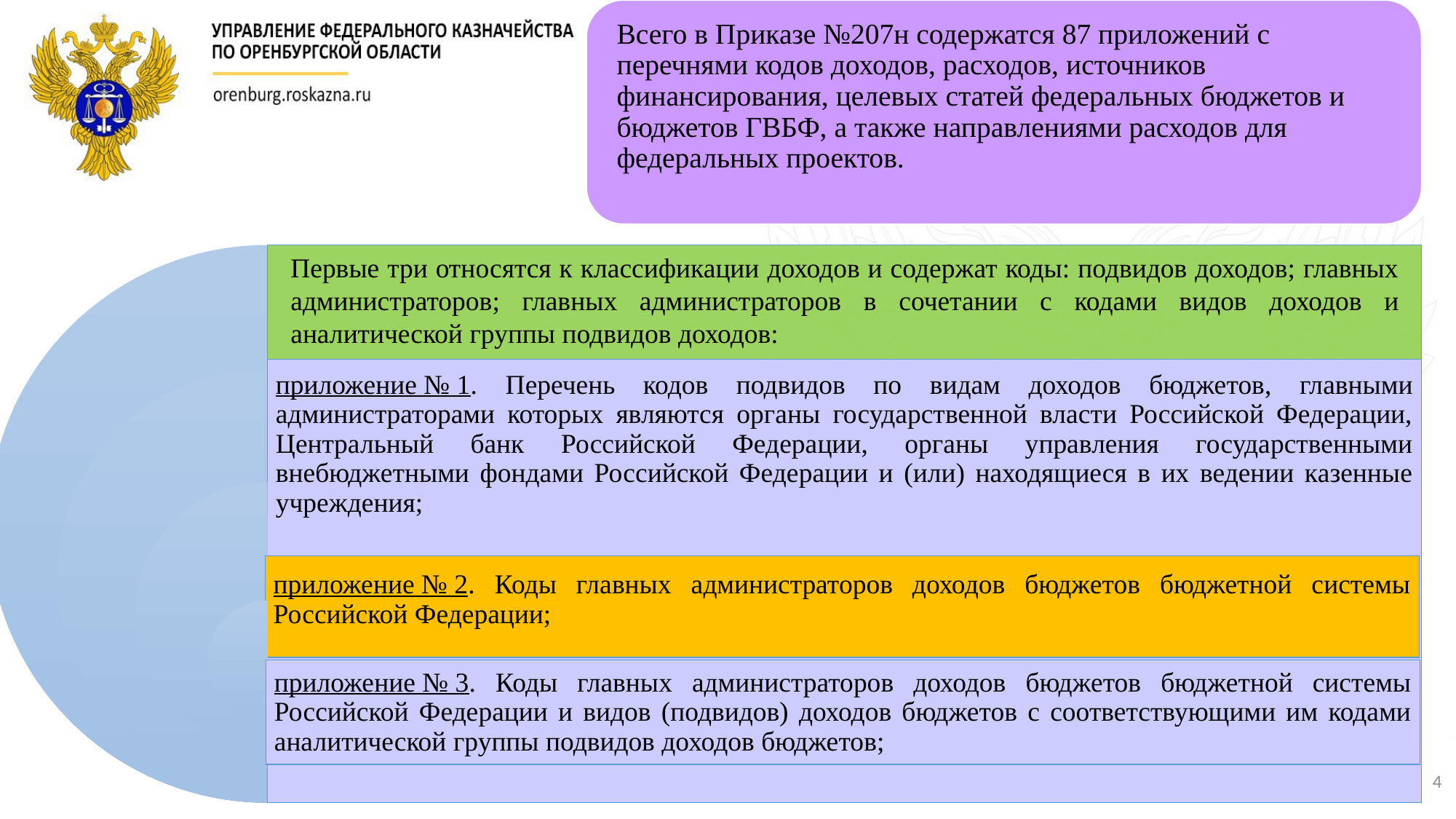

Всего в Приказе №207н содержатся 87 приложений с перечнями кодов доходов, расходов, источников финансирования, целевых статей федеральных бюджетов и бюджетов ГВБФ, а также направлениями расходов для федеральных проектов.

приложение № 1. Перечень кодов подвидов по видам доходов бюджетов, главными администраторами которых являются органы государственной власти Российской Федерации, Центральный банк Российской Федерации, органы управления государственными внебюджетными фондами Российской Федерации и (или) находящиеся в их ведении казенные учреждения;

приложение № 2. Коды главных администраторов доходов бюджетов бюджетной системы Российской Федерации;
приложение № 3. Коды главных администраторов доходов бюджетов бюджетной системы Российской Федерации и видов (подвидов) доходов бюджетов с соответствующими им кодами аналитической группы подвидов доходов бюджетов;
Первые три относятся к классификации доходов и содержат коды: подвидов доходов; главных администраторов; главных администраторов в сочетании с кодами видов доходов и аналитической группы подвидов доходов:
4